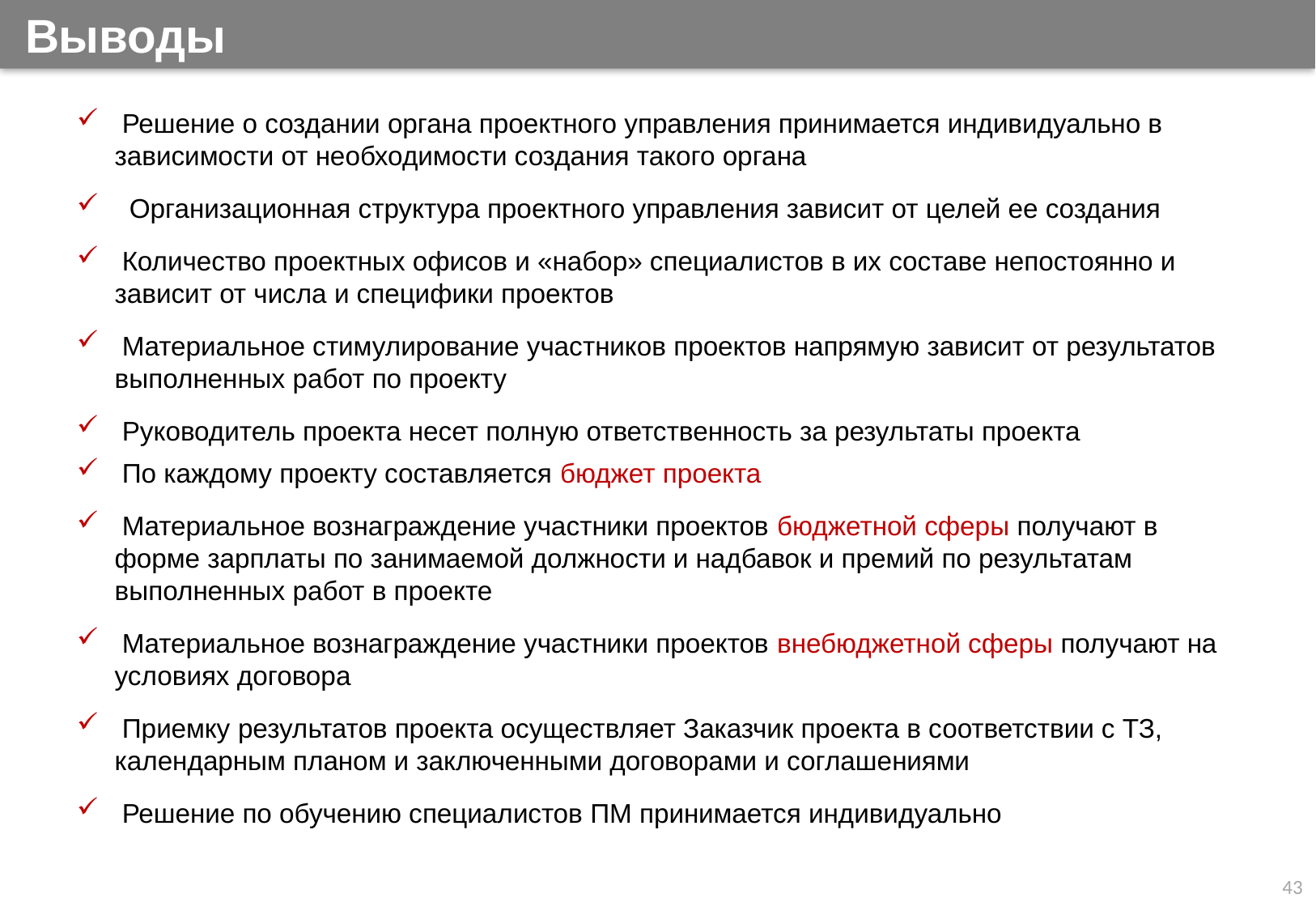

Выводы
 Решение о создании органа проектного управления принимается индивидуально в зависимости от необходимости создания такого органа
  Организационная структура проектного управления зависит от целей ее создания
 Количество проектных офисов и «набор» специалистов в их составе непостоянно и зависит от числа и специфики проектов
 Материальное стимулирование участников проектов напрямую зависит от результатов выполненных работ по проекту
 Руководитель проекта несет полную ответственность за результаты проекта
 По каждому проекту составляется бюджет проекта
 Материальное вознаграждение участники проектов бюджетной сферы получают в форме зарплаты по занимаемой должности и надбавок и премий по результатам выполненных работ в проекте
 Материальное вознаграждение участники проектов внебюджетной сферы получают на условиях договора
 Приемку результатов проекта осуществляет Заказчик проекта в соответствии с ТЗ, календарным планом и заключенными договорами и соглашениями
 Решение по обучению специалистов ПМ принимается индивидуально
43